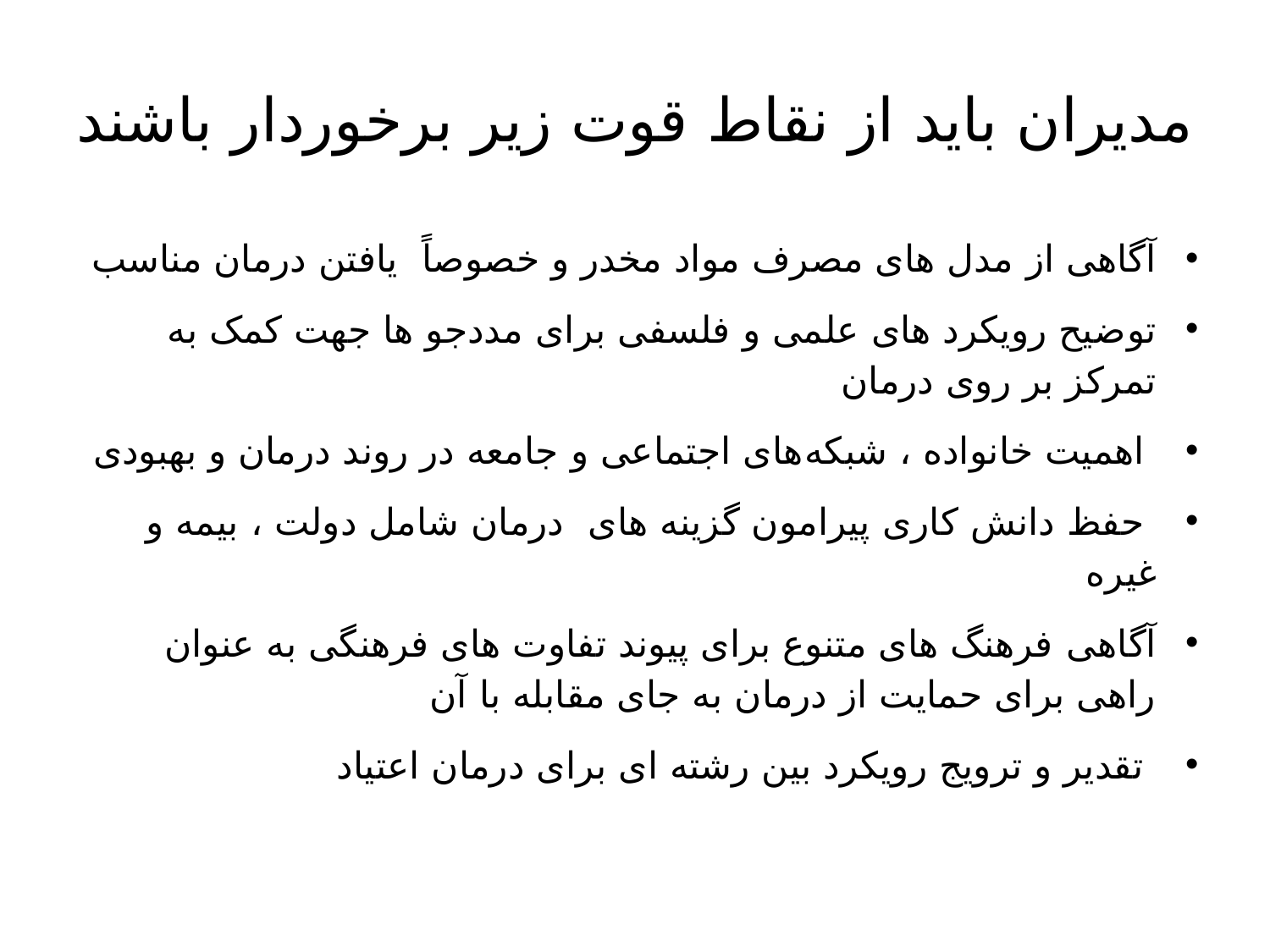

# مدیران باید از نقاط قوت زیر برخوردار باشند
آگاهی از مدل های مصرف مواد مخدر و خصوصاً  یافتن درمان مناسب
توضیح رویکرد های علمی و فلسفی برای مددجو ها جهت کمک به تمرکز بر روی درمان
 اهمیت خانواده ، شبکه‌های اجتماعی و جامعه در روند درمان و بهبودی
 حفظ دانش کاری پیرامون گزینه های  درمان شامل دولت ، بیمه و غیره
آگاهی فرهنگ های متنوع برای پیوند تفاوت های فرهنگی به عنوان راهی برای حمایت از درمان به جای مقابله با آن
 تقدیر و ترویج رویکرد بین رشته ای برای درمان اعتیاد